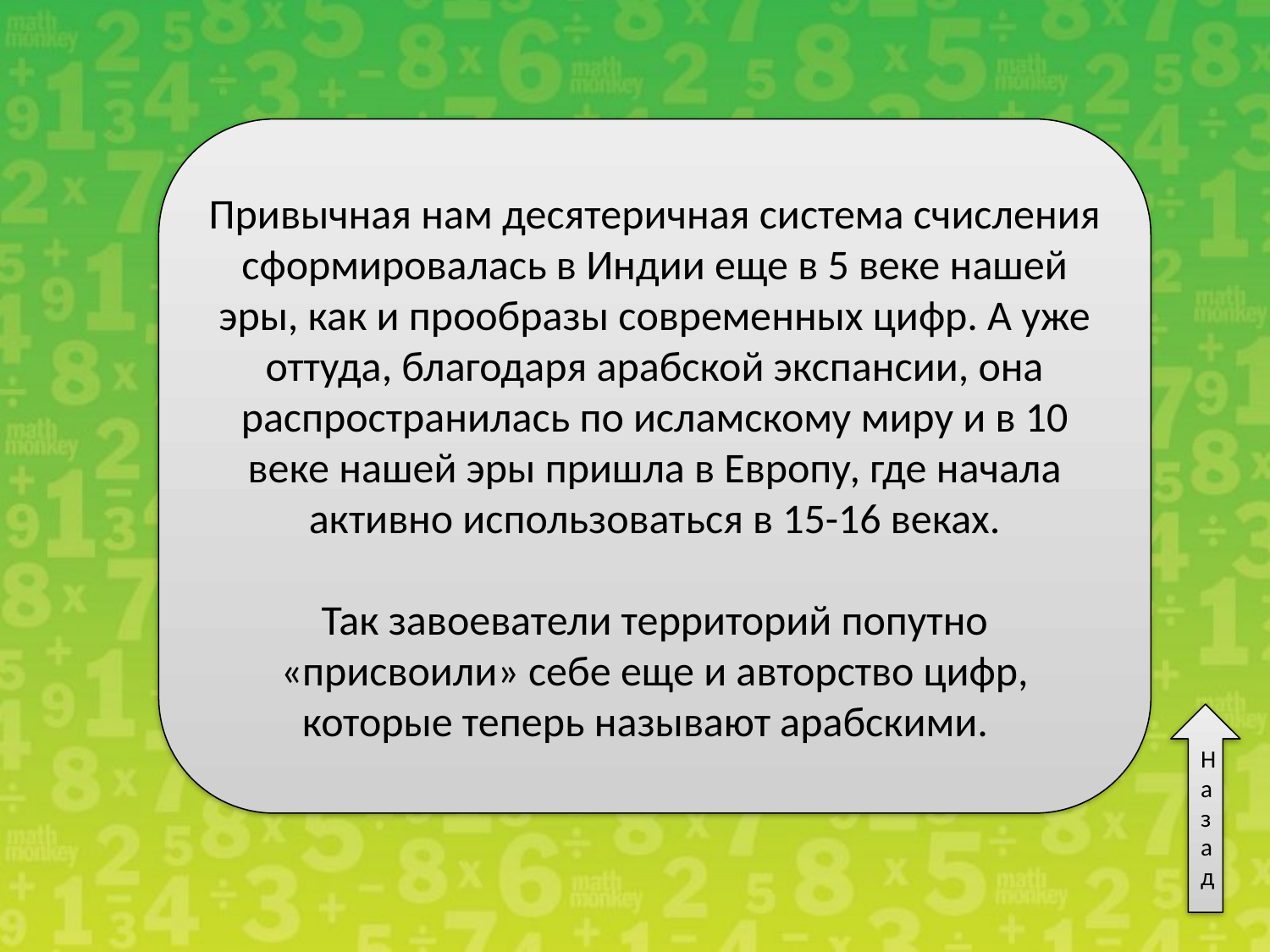

Привычная нам десятеричная система счисления сформировалась в Индии еще в 5 веке нашей эры, как и прообразы современных цифр. А уже оттуда, благодаря арабской экспансии, она распространилась по исламскому миру и в 10 веке нашей эры пришла в Европу, где начала активно использоваться в 15-16 веках.

Так завоеватели территорий попутно «присвоили» себе еще и авторство цифр, которые теперь называют арабскими.
Назад